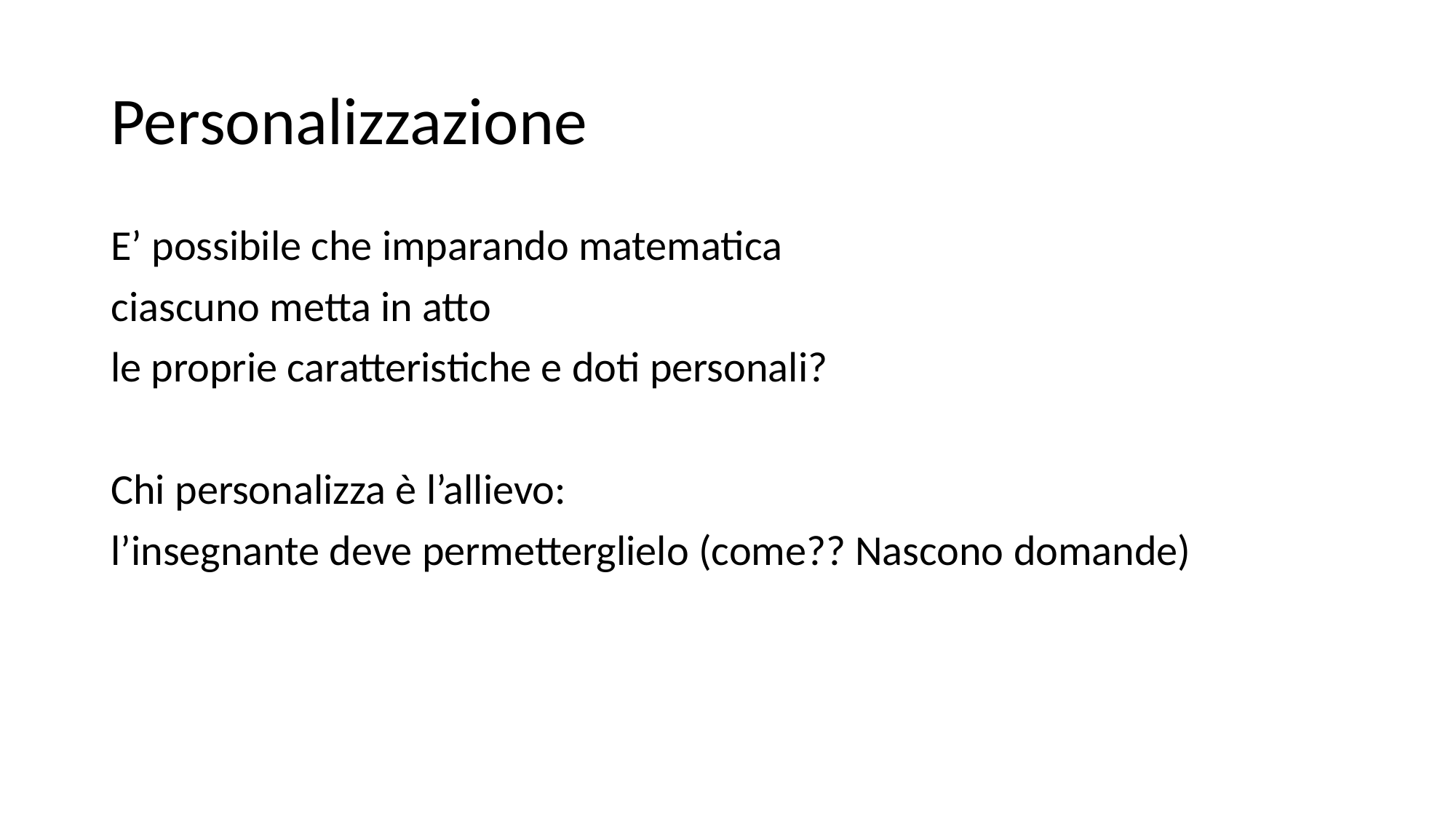

# Personalizzazione
E’ possibile che imparando matematica
ciascuno metta in atto
le proprie caratteristiche e doti personali?

Chi personalizza è l’allievo:
l’insegnante deve permetterglielo (come?? Nascono domande)